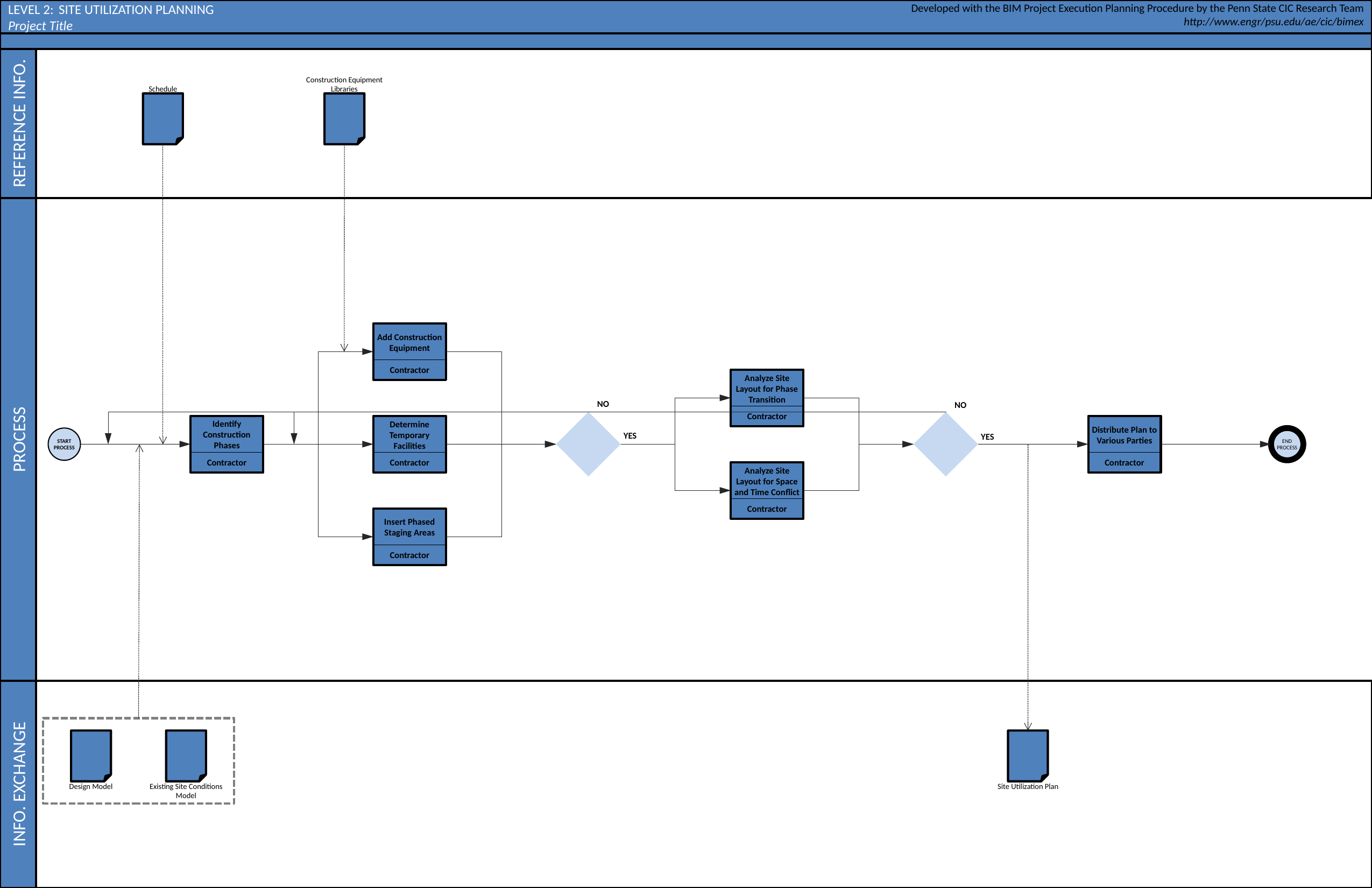

# Site utilization planning
Schedule

Construction Equipment Libraries

Add Construction Equipment
Contractor

Analyze Site Layout for Phase Transition
Contractor
NO
NO
Are all phases analyzed (occurs for each phase)?
Is plan acceptable?

Identify Construction Phases
Contractor

Determine Temporary Facilities
Contractor

Distribute Plan to Various Parties
Contractor
START PROCESS
END PROCESS
YES
YES

Analyze Site Layout for Space and Time Conflict
Contractor

Insert Phased Staging Areas
Contractor

Design Model

Existing Site Conditions Model

Site Utilization Plan